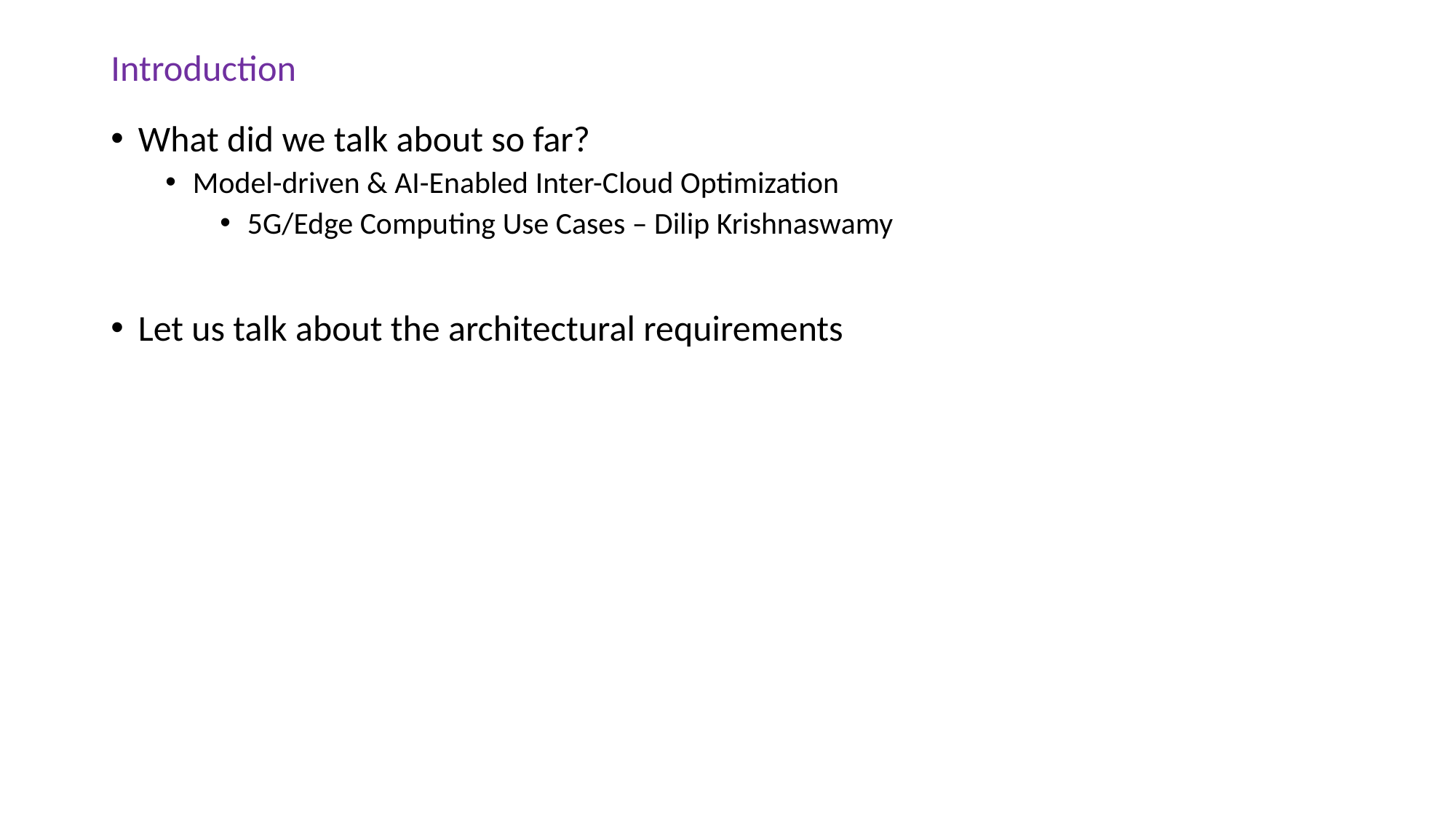

# Introduction
What did we talk about so far?
Model-driven & AI-Enabled Inter-Cloud Optimization
5G/Edge Computing Use Cases – Dilip Krishnaswamy

Let us talk about the architectural requirements